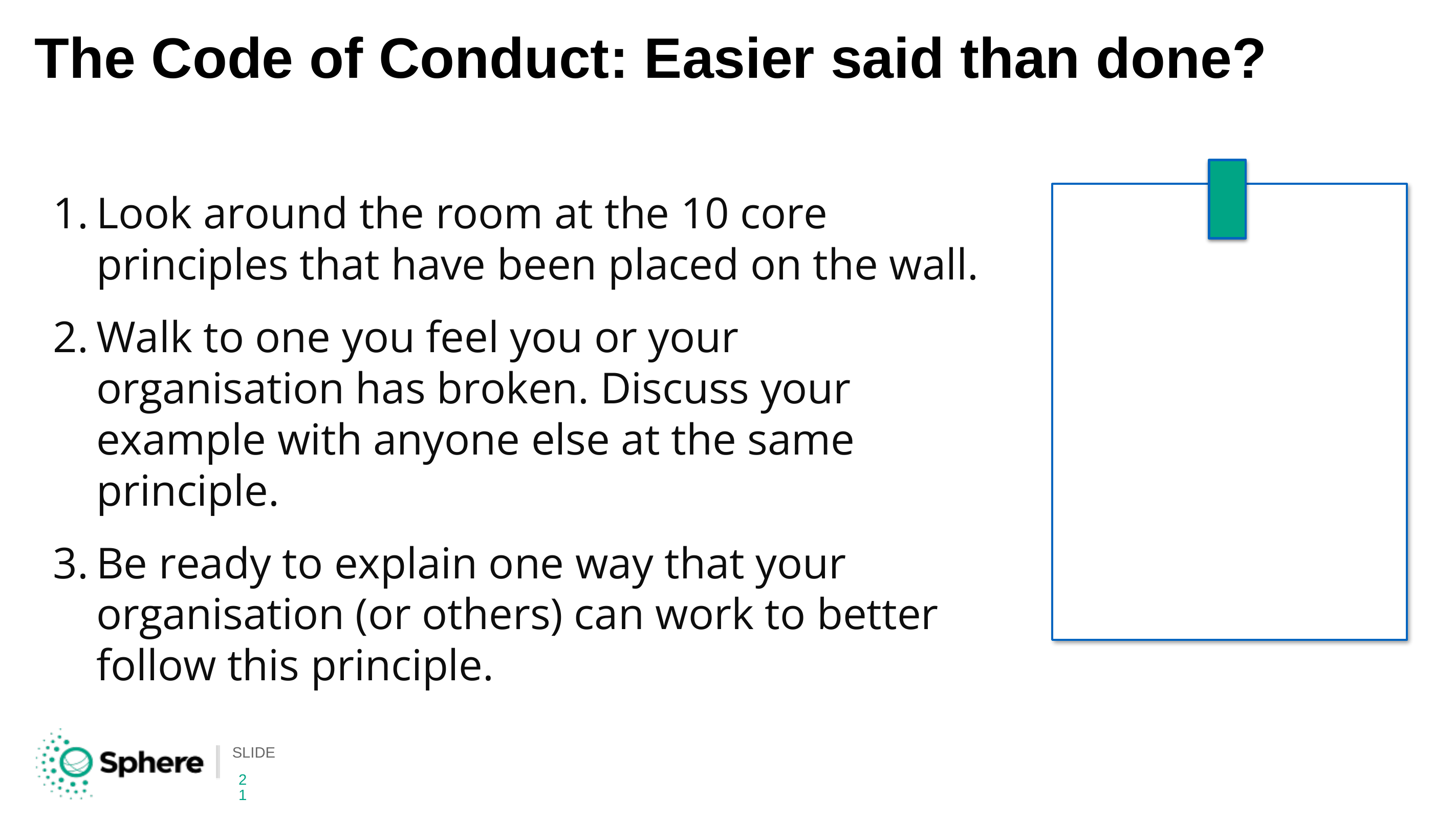

# The Code of Conduct: Easier said than done?
Look around the room at the 10 core principles that have been placed on the wall.
Walk to one you feel you or your organisation has broken. Discuss your example with anyone else at the same principle.
Be ready to explain one way that your organisation (or others) can work to better follow this principle.

21